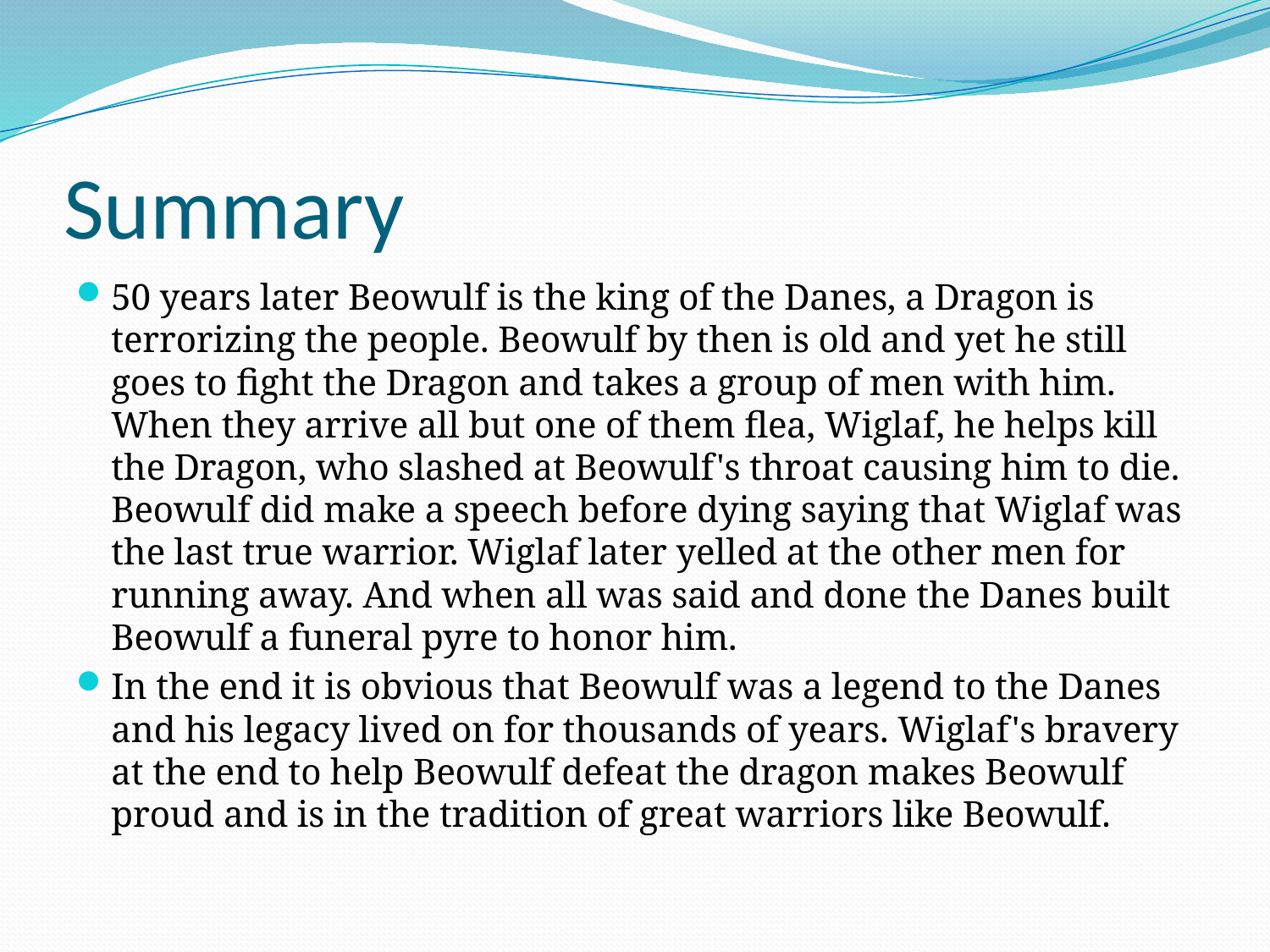

# Summary
50 years later Beowulf is the king of the Danes, a Dragon is terrorizing the people. Beowulf by then is old and yet he still goes to fight the Dragon and takes a group of men with him. When they arrive all but one of them flea, Wiglaf, he helps kill the Dragon, who slashed at Beowulf's throat causing him to die. Beowulf did make a speech before dying saying that Wiglaf was the last true warrior. Wiglaf later yelled at the other men for running away. And when all was said and done the Danes built Beowulf a funeral pyre to honor him.
In the end it is obvious that Beowulf was a legend to the Danes and his legacy lived on for thousands of years. Wiglaf's bravery at the end to help Beowulf defeat the dragon makes Beowulf proud and is in the tradition of great warriors like Beowulf.